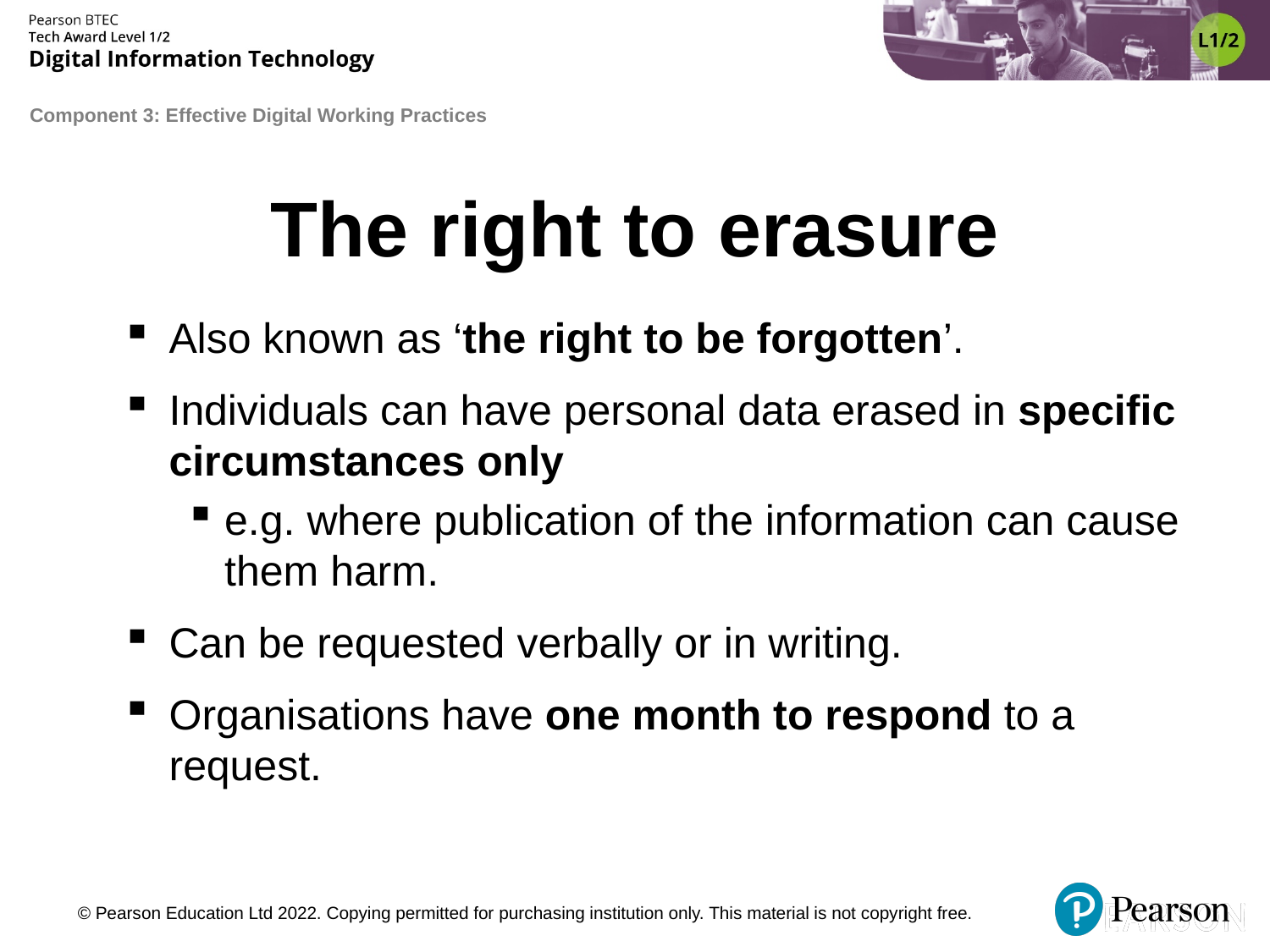

# The right to erasure
Also known as ‘the right to be forgotten’.
Individuals can have personal data erased in specific circumstances only
e.g. where publication of the information can cause them harm.
Can be requested verbally or in writing.
Organisations have one month to respond to a request.
© Pearson Education Ltd 2022. Copying permitted for purchasing institution only. This material is not copyright free.